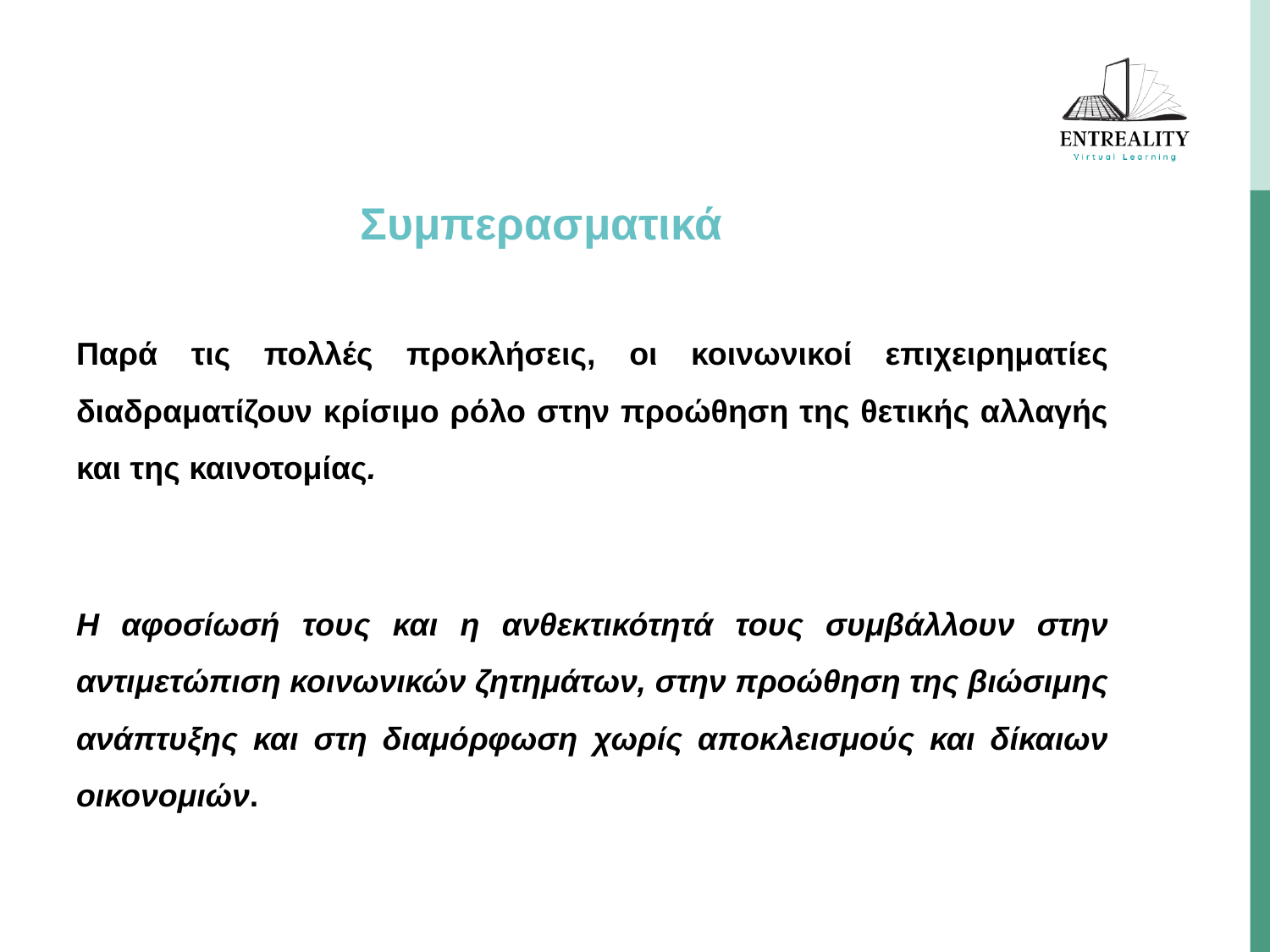

# Συμπερασματικά

Παρά τις πολλές προκλήσεις, οι κοινωνικοί επιχειρηματίες διαδραματίζουν κρίσιμο ρόλο στην προώθηση της θετικής αλλαγής και της καινοτομίας.

Η αφοσίωσή τους και η ανθεκτικότητά τους συμβάλλουν στην αντιμετώπιση κοινωνικών ζητημάτων, στην προώθηση της βιώσιμης ανάπτυξης και στη διαμόρφωση χωρίς αποκλεισμούς και δίκαιων οικονομιών.